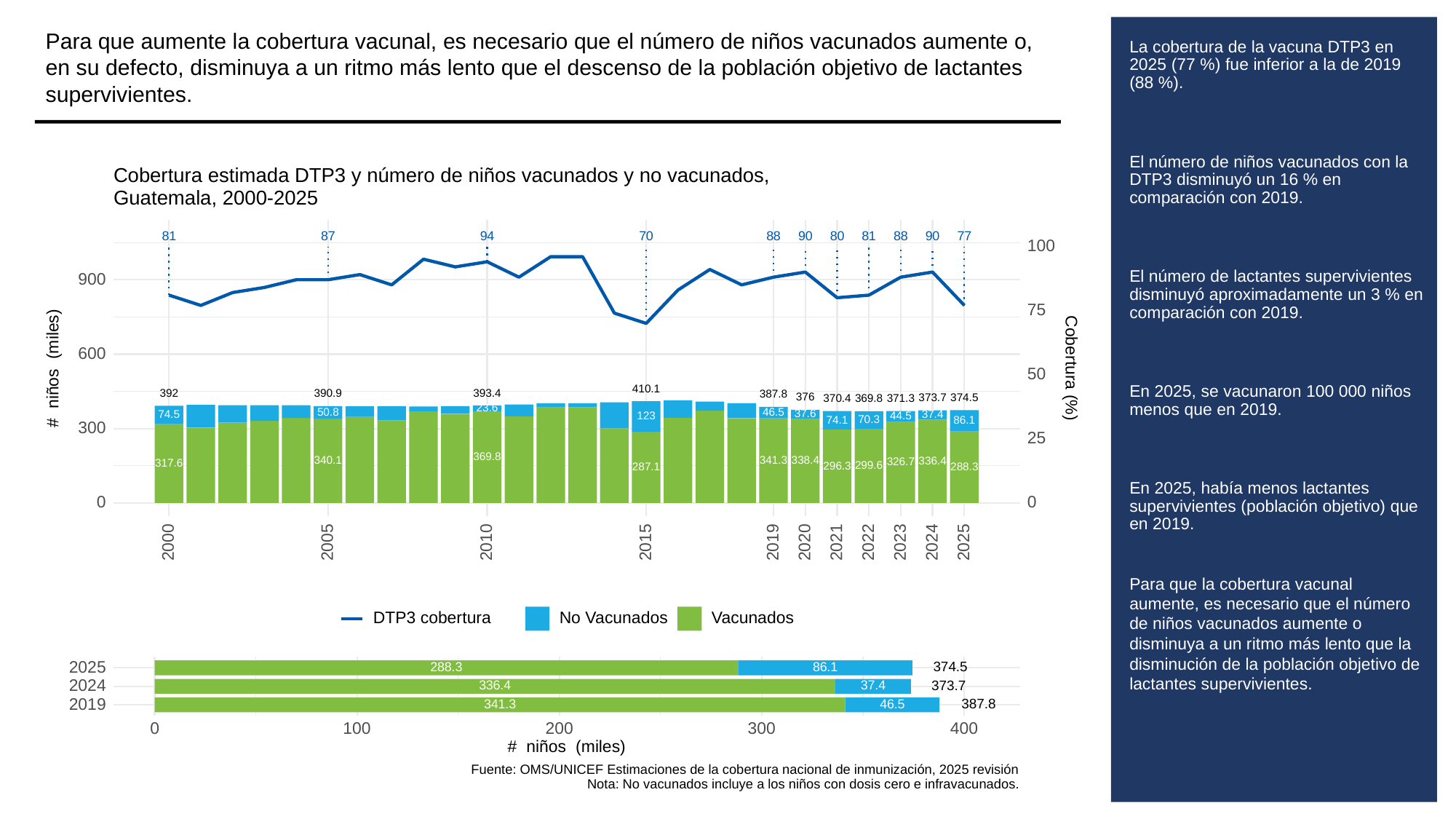

Para que aumente la cobertura vacunal, es necesario que el número de niños vacunados aumente o, en su defecto, disminuya a un ritmo más lento que el descenso de la población objetivo de lactantes supervivientes.
# La cobertura de la vacuna DTP3 en 2025 (77 %) fue inferior a la de 2019 (88 %).

El número de niños vacunados con la DTP3 disminuyó un 16 % en comparación con 2019.

El número de lactantes supervivientes disminuyó aproximadamente un 3 % en comparación con 2019.

En 2025, se vacunaron 100 000 niños menos que en 2019.

En 2025, había menos lactantes supervivientes (población objetivo) que en 2019.

Para que la cobertura vacunal aumente, es necesario que el número de niños vacunados aumente o disminuya a un ritmo más lento que la disminución de la población objetivo de lactantes supervivientes.

Cobertura estimada DTP3 y número de niños vacunados y no vacunados,
Guatemala, 2000-2025

81
87
94
70
88
90
80
81
88
90
77
100

900

75

600

#  niños  (miles)
Cobertura (%)
50
410.1
393.4
392
390.9
387.8

376
374.5
373.7
371.3
370.4
369.8

23.6

50.8
46.5

37.6

37.4
74.5

44.5
123

70.3
74.1

86.1

300

25
369.8
341.3
340.1
338.4
336.4
326.7
317.6
299.6
296.3
288.3
287.1

0
0

2023
2000
2005
2010
2015
2019
2020
2021
2022
2024
2025

DTP3 cobertura
No Vacunados
Vacunados

2025
374.5
288.3
86.1

2024
373.7
336.4
37.4

2019
387.8
341.3
46.5

300
0
100
200
400
#  niños  (miles)
Fuente: OMS/UNICEF Estimaciones de la cobertura nacional de inmunización, 2025 revisión
Nota: No vacunados incluye a los niños con dosis cero e infravacunados.